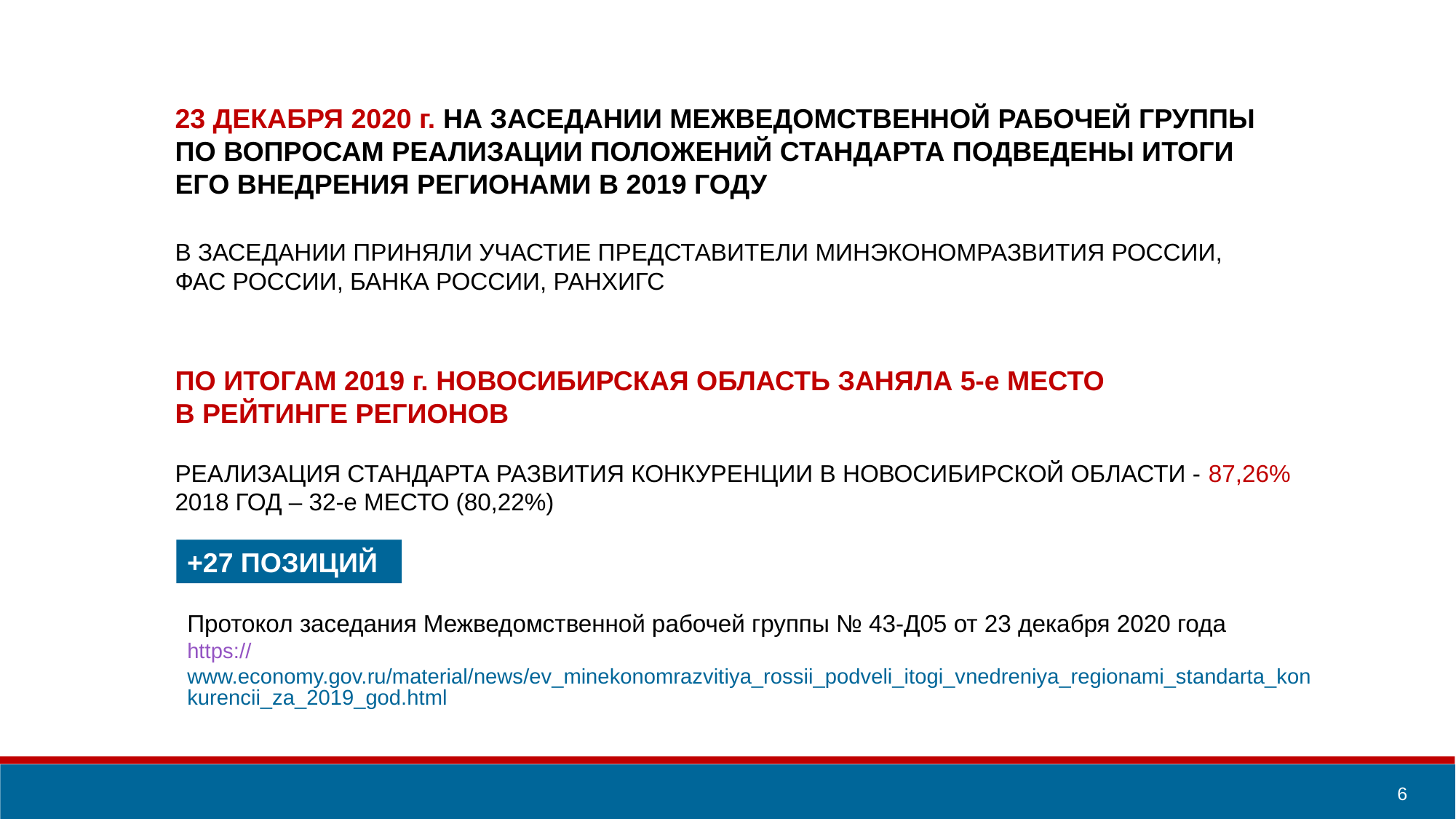

23 ДЕКАБРЯ 2020 г. НА ЗАСЕДАНИИ МЕЖВЕДОМСТВЕННОЙ РАБОЧЕЙ ГРУППЫ ПО ВОПРОСАМ РЕАЛИЗАЦИИ ПОЛОЖЕНИЙ СТАНДАРТА ПОДВЕДЕНЫ ИТОГИ ЕГО ВНЕДРЕНИЯ РЕГИОНАМИ В 2019 ГОДУ
В ЗАСЕДАНИИ ПРИНЯЛИ УЧАСТИЕ ПРЕДСТАВИТЕЛИ МИНЭКОНОМРАЗВИТИЯ РОССИИ,
ФАС РОССИИ, БАНКА РОССИИ, РАНХИГС
ПО ИТОГАМ 2019 г. НОВОСИБИРСКАЯ ОБЛАСТЬ ЗАНЯЛА 5-е МЕСТО
В РЕЙТИНГЕ РЕГИОНОВ

РЕАЛИЗАЦИЯ СТАНДАРТА РАЗВИТИЯ КОНКУРЕНЦИИ В НОВОСИБИРСКОЙ ОБЛАСТИ - 87,26%
2018 ГОД – 32-е МЕСТО (80,22%)
+27 ПОЗИЦИЙ
Протокол заседания Межведомственной рабочей группы № 43-Д05 от 23 декабря 2020 года
https://www.economy.gov.ru/material/news/ev_minekonomrazvitiya_rossii_podveli_itogi_vnedreniya_regionami_standarta_konkurencii_za_2019_god.html

6